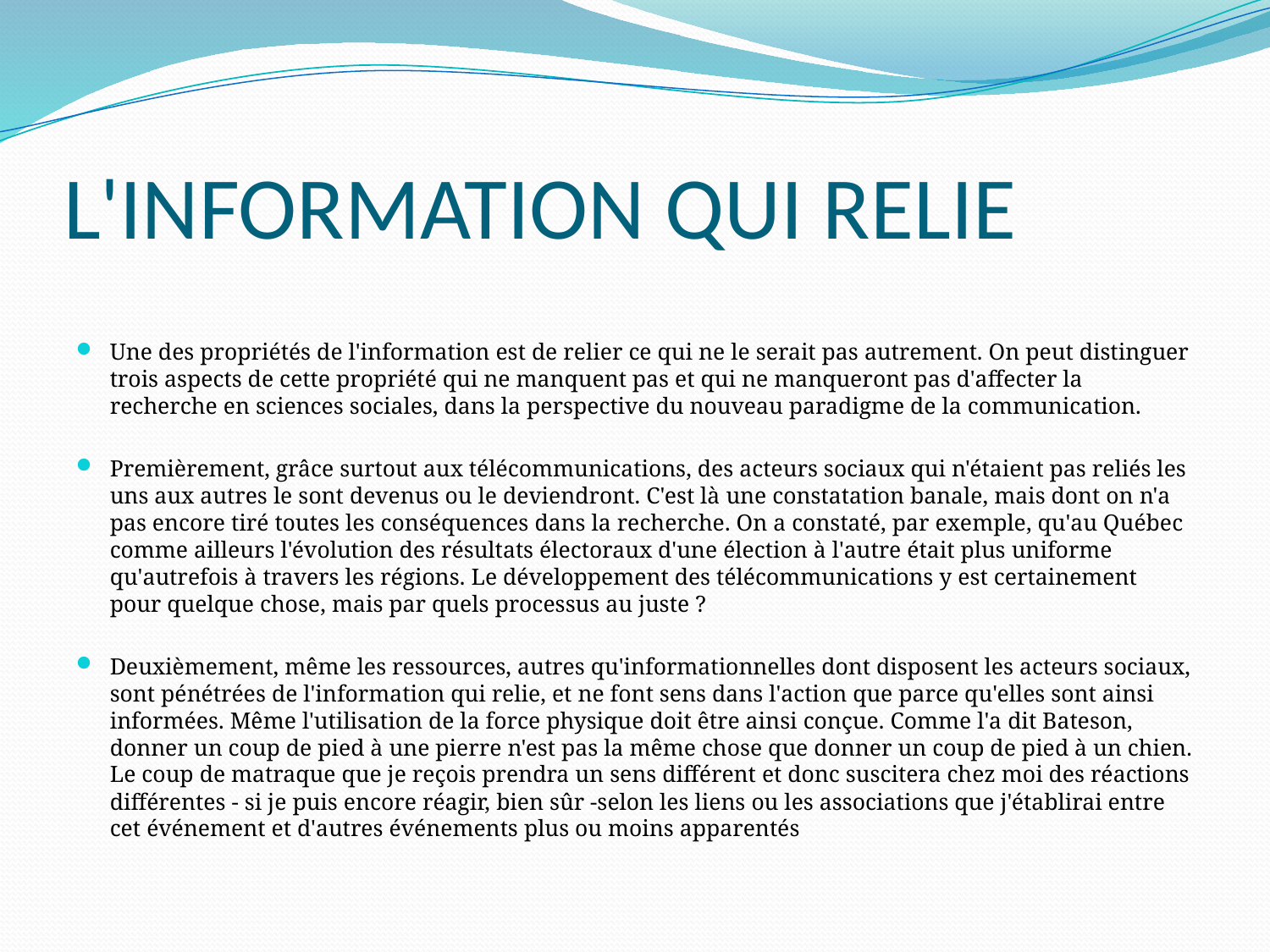

# L'INFORMATION QUI RELIE

Une des propriétés de l'information est de relier ce qui ne le serait pas autrement. On peut distinguer trois aspects de cette propriété qui ne manquent pas et qui ne manqueront pas d'affecter la recherche en sciences sociales, dans la perspective du nouveau paradigme de la communication.

Premièrement, grâce surtout aux télécommunications, des acteurs sociaux qui n'étaient pas reliés les uns aux autres le sont devenus ou le deviendront. C'est là une constatation banale, mais dont on n'a pas encore tiré toutes les conséquences dans la recherche. On a constaté, par exemple, qu'au Québec comme ailleurs l'évolution des résultats électoraux d'une élection à l'autre était plus uniforme qu'autrefois à travers les régions. Le développement des télécommunications y est certainement pour quelque chose, mais par quels processus au juste ?

Deuxièmement, même les ressources, autres qu'informationnelles dont disposent les acteurs sociaux, sont pénétrées de l'information qui relie, et ne font sens dans l'action que parce qu'elles sont ainsi informées. Même l'utilisation de la force physique doit être ainsi conçue. Comme l'a dit Bateson, donner un coup de pied à une pierre n'est pas la même chose que donner un coup de pied à un chien. Le coup de matraque que je reçois prendra un sens différent et donc suscitera chez moi des réactions différentes - si je puis encore réagir, bien sûr -selon les liens ou les associations que j'établirai entre cet événement et d'autres événements plus ou moins apparentés